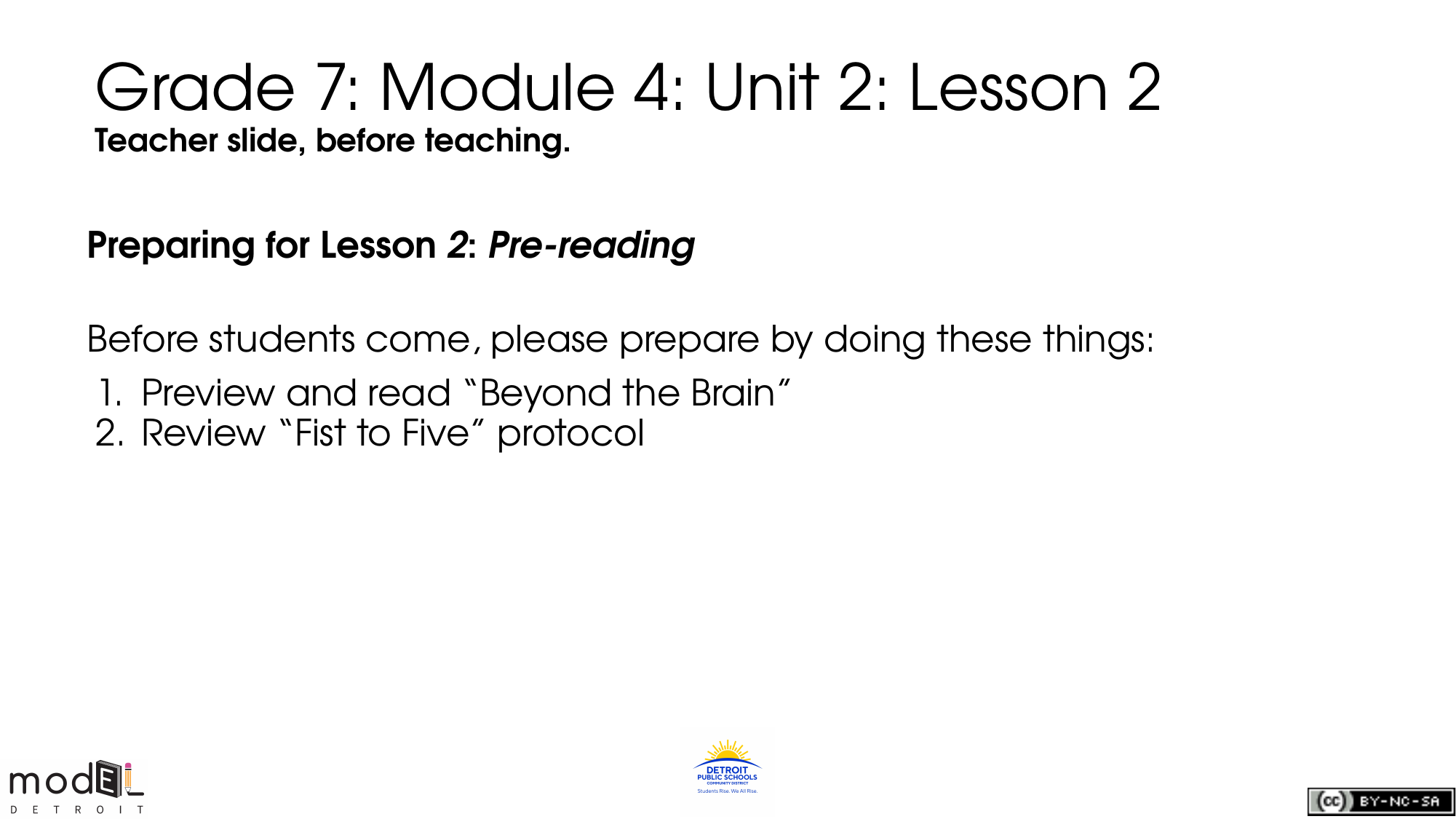

Grade 7: Module 4: Unit 2: Lesson 2
Teacher slide, before teaching.
Preparing for Lesson 2: Pre-reading

Before students come, please prepare by doing these things:
Preview and read “Beyond the Brain”
Review “Fist to Five” protocol